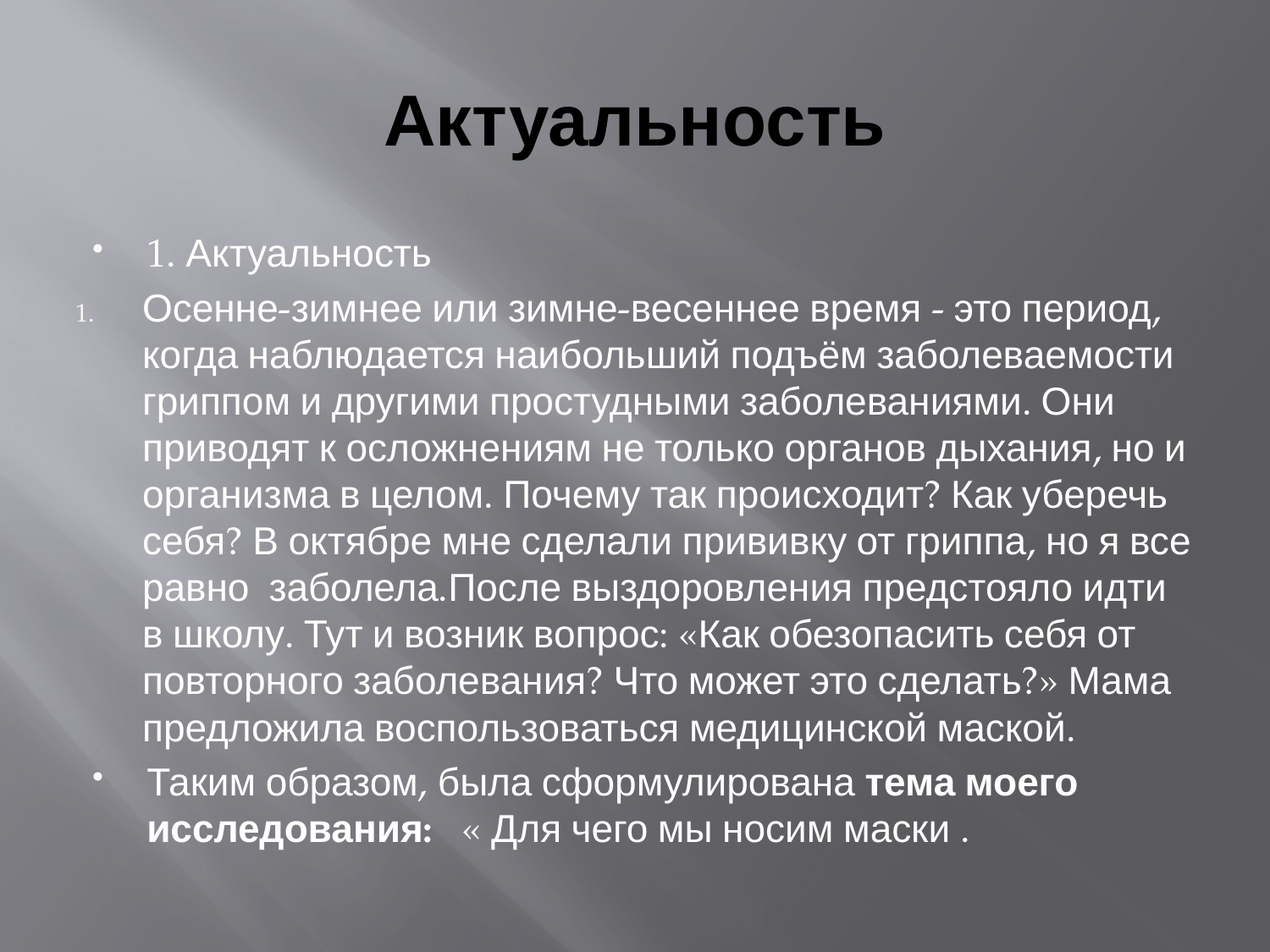

# Актуальность
1. Актуальность
Осенне-зимнее или зимне-весеннее время - это период, когда наблюдается наибольший подъём заболеваемости гриппом и другими простудными заболеваниями. Они приводят к осложнениям не только органов дыхания, но и организма в целом. Почему так происходит? Как уберечь себя? В октябре мне сделали прививку от гриппа, но я все равно  заболела.После выздоровления предстояло идти в школу. Тут и возник вопрос: «Как обезопасить себя от повторного заболевания? Что может это сделать?» Мама предложила воспользоваться медицинской маской.
Таким образом, была сформулирована тема моего исследования:   « Для чего мы носим маски .